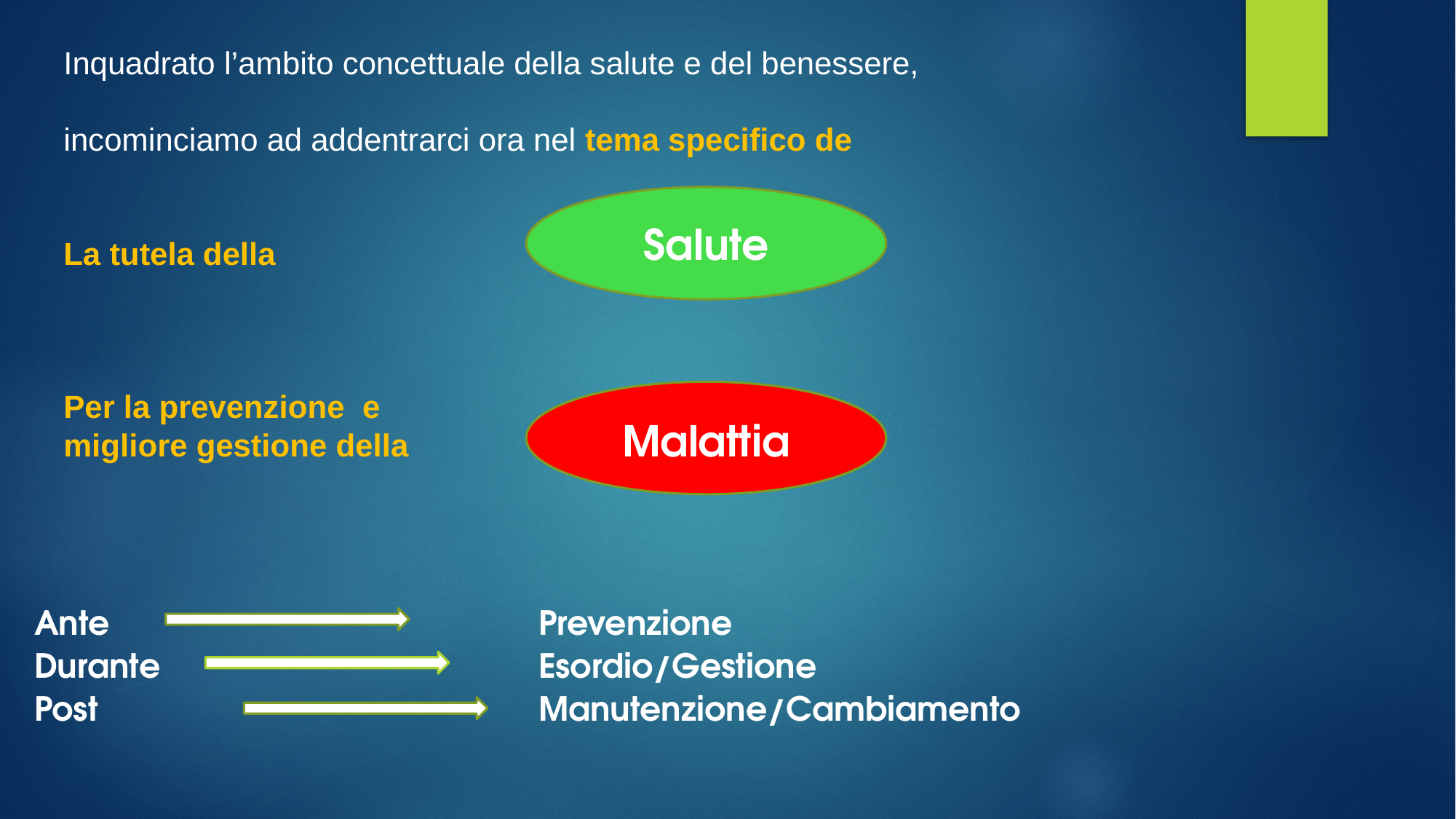

Inquadrato l’ambito concettuale della salute e del benessere,

incominciamo ad addentrarci ora nel tema specifico de

La tutela della

Per la prevenzione  e
migliore gestione della

Salute
Malattia
Ante
Durante
Post
Prevenzione
Esordio/Gestione
Manutenzione/Cambiamento